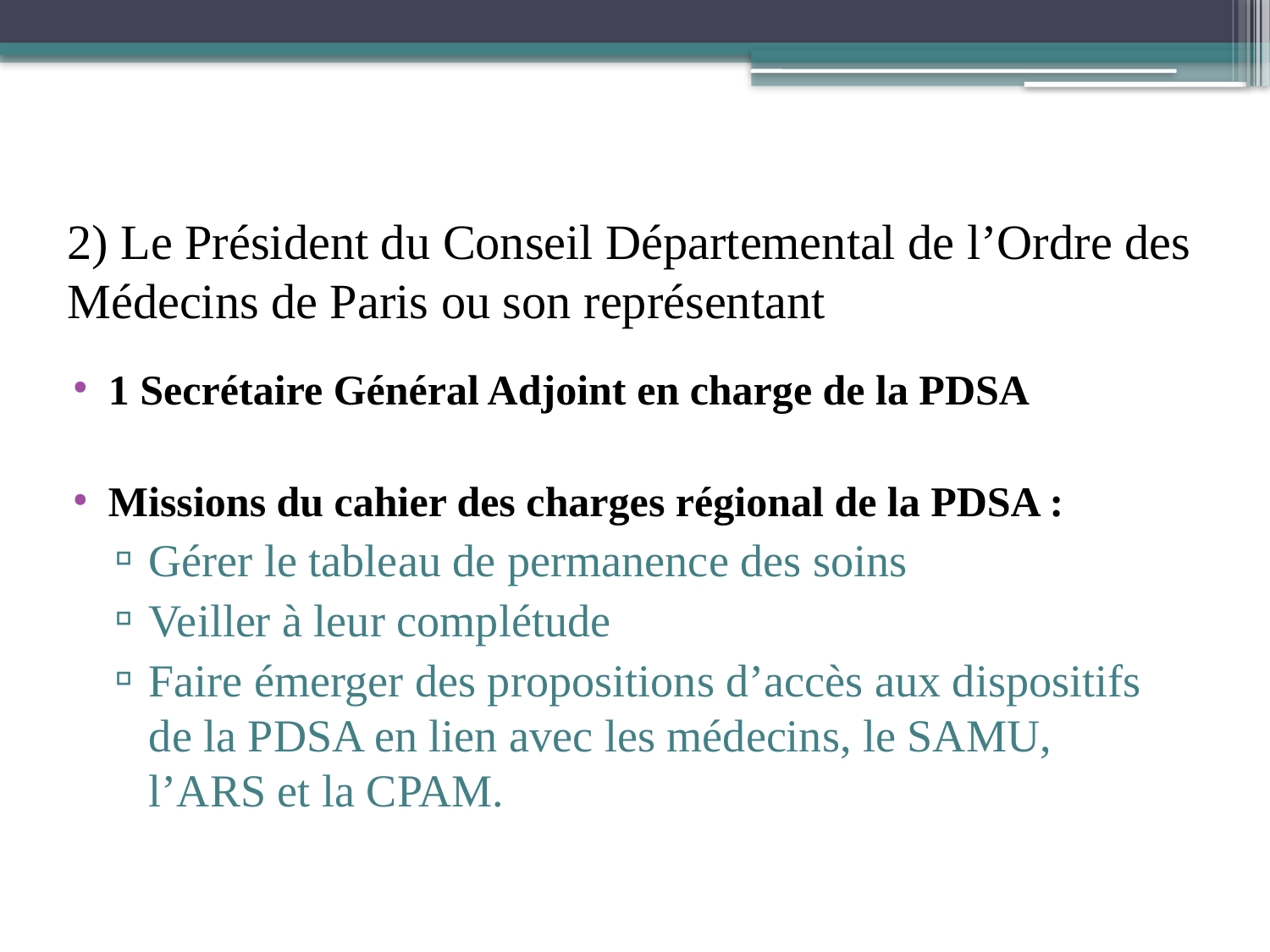

# 2) Le Président du Conseil Départemental de l’Ordre des Médecins de Paris ou son représentant
1 Secrétaire Général Adjoint en charge de la PDSA

Missions du cahier des charges régional de la PDSA :
Gérer le tableau de permanence des soins
Veiller à leur complétude
Faire émerger des propositions d’accès aux dispositifs de la PDSA en lien avec les médecins, le SAMU, l’ARS et la CPAM.